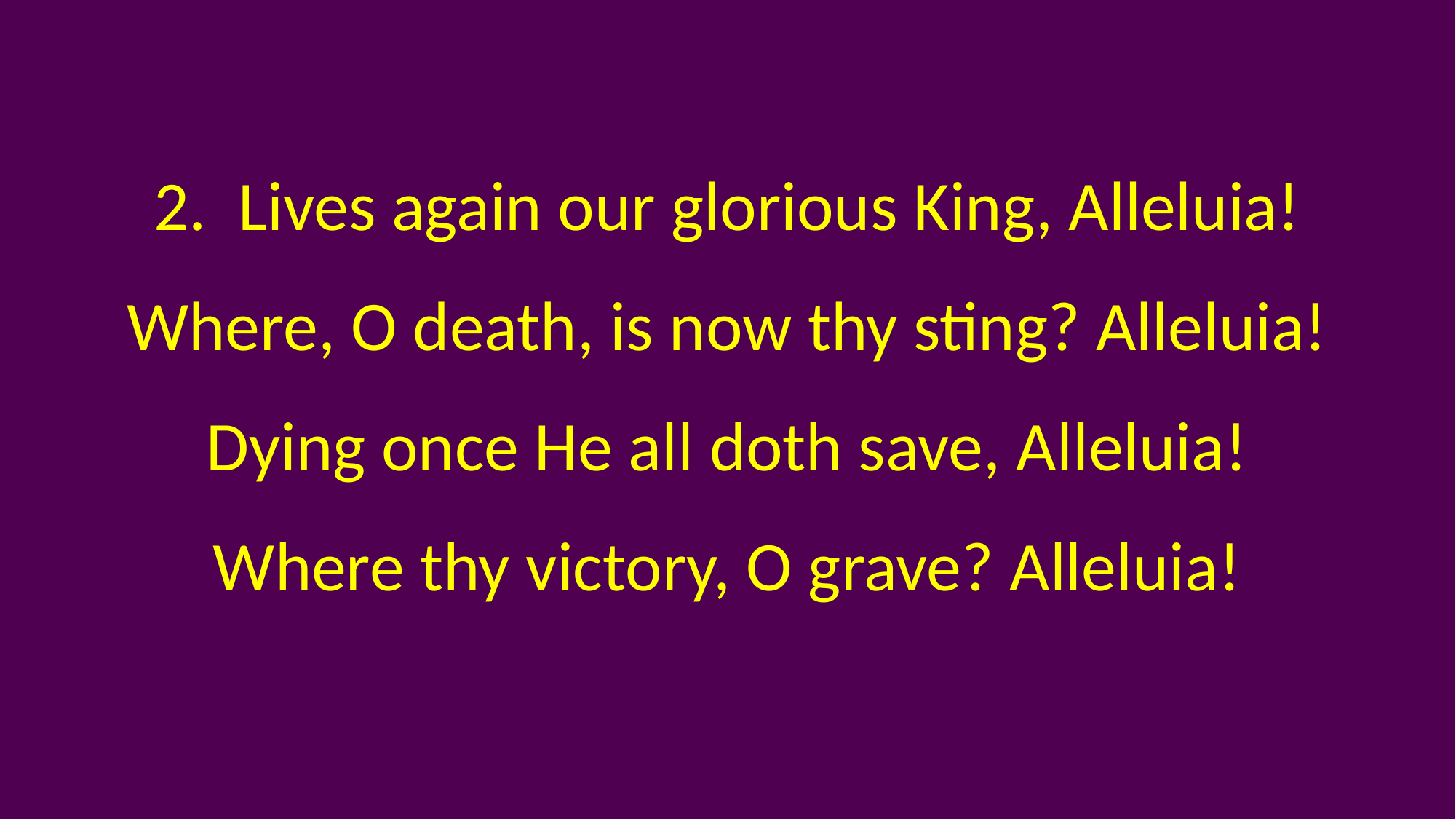

2.  Lives again our glorious King, Alleluia!
Where, O death, is now thy sting? Alleluia!
Dying once He all doth save, Alleluia!
Where thy victory, O grave? Alleluia!